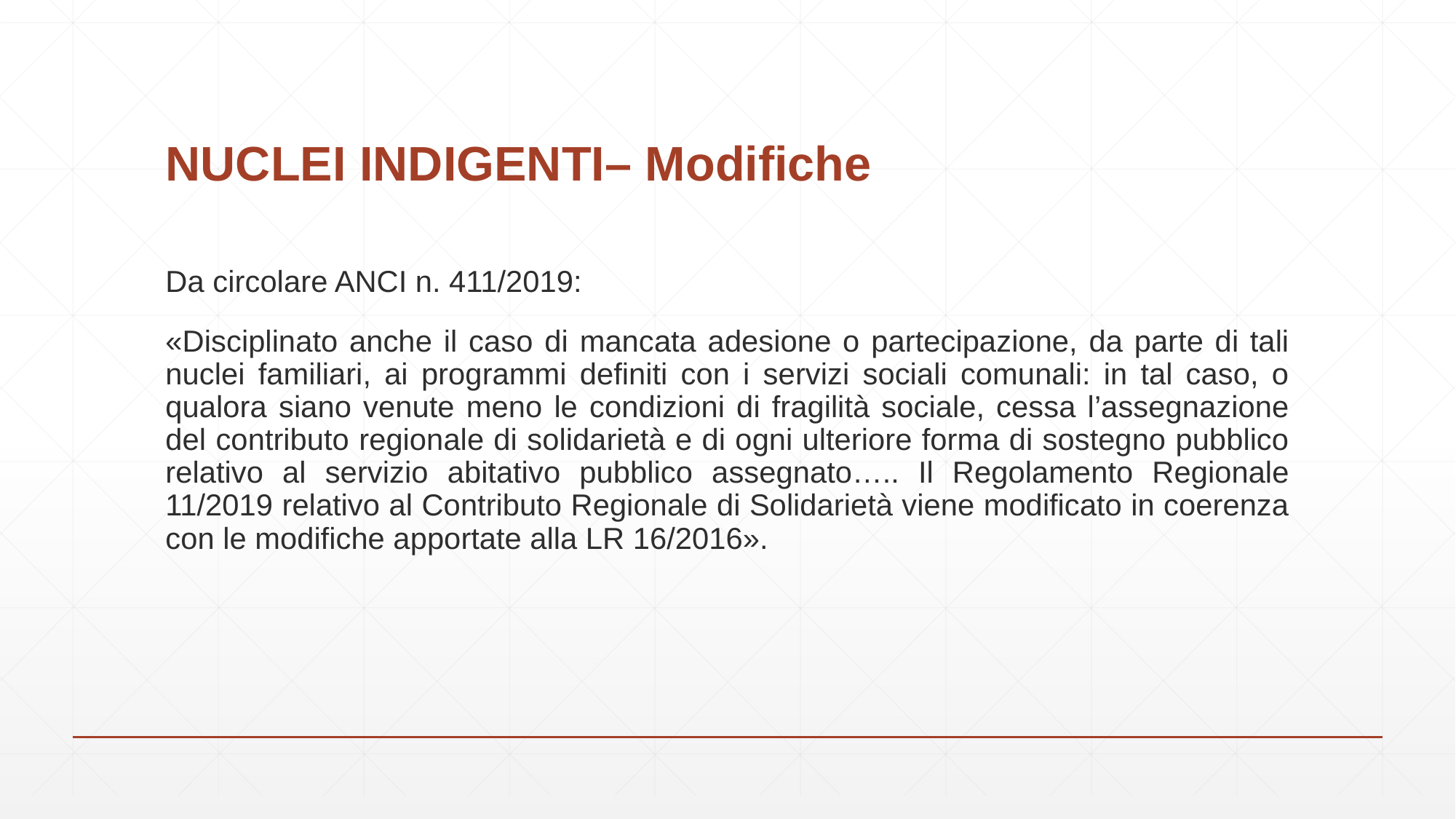

# NUCLEI INDIGENTI– Modifiche

Da circolare ANCI n. 411/2019:
«Disciplinato anche il caso di mancata adesione o partecipazione, da parte di tali nuclei familiari, ai programmi definiti con i servizi sociali comunali: in tal caso, o qualora siano venute meno le condizioni di fragilità sociale, cessa l’assegnazione del contributo regionale di solidarietà e di ogni ulteriore forma di sostegno pubblico relativo al servizio abitativo pubblico assegnato….. Il Regolamento Regionale 11/2019 relativo al Contributo Regionale di Solidarietà viene modificato in coerenza con le modifiche apportate alla LR 16/2016».